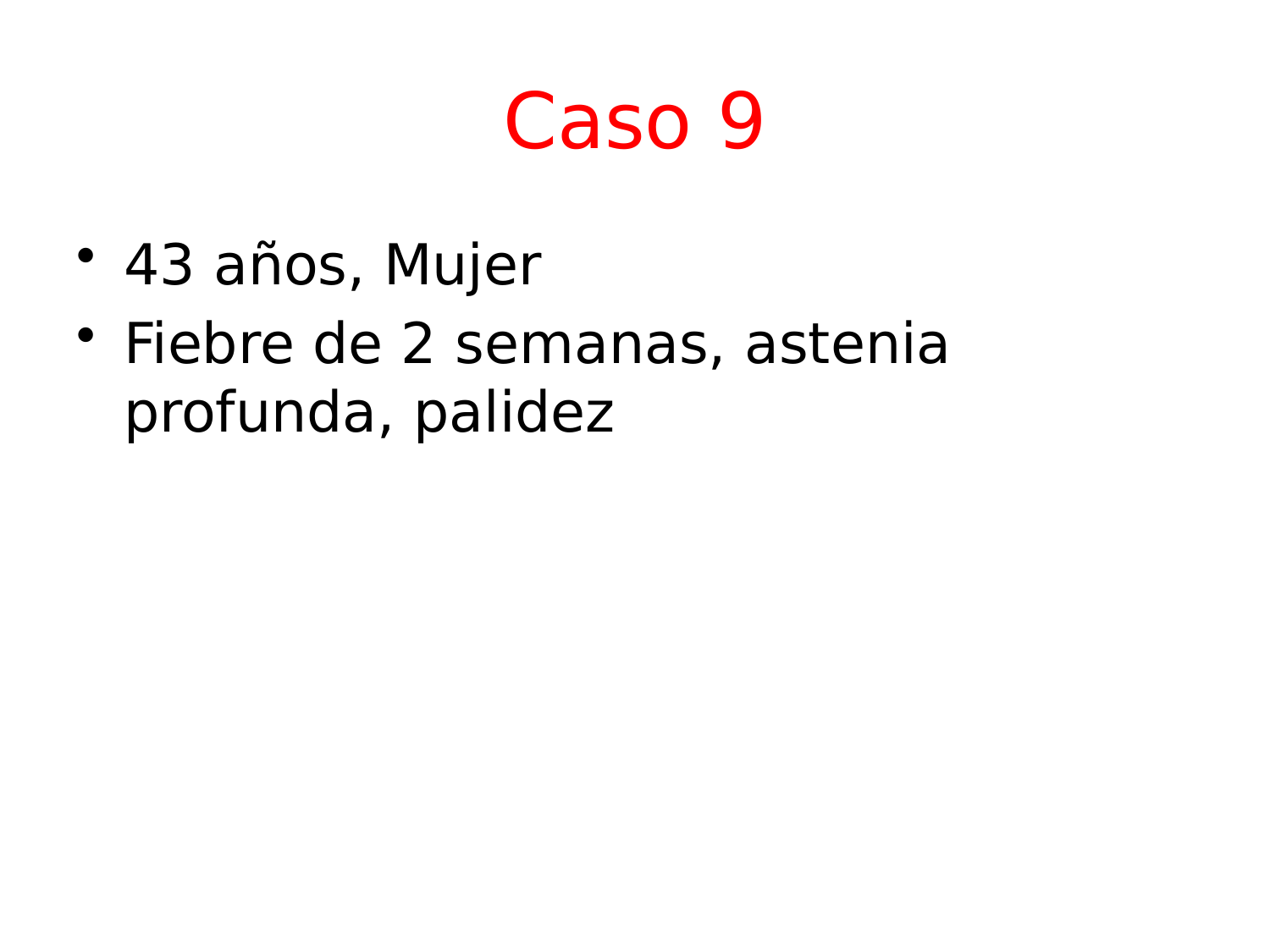

# Caso 9
43 años, Mujer
Fiebre de 2 semanas, astenia profunda, palidez